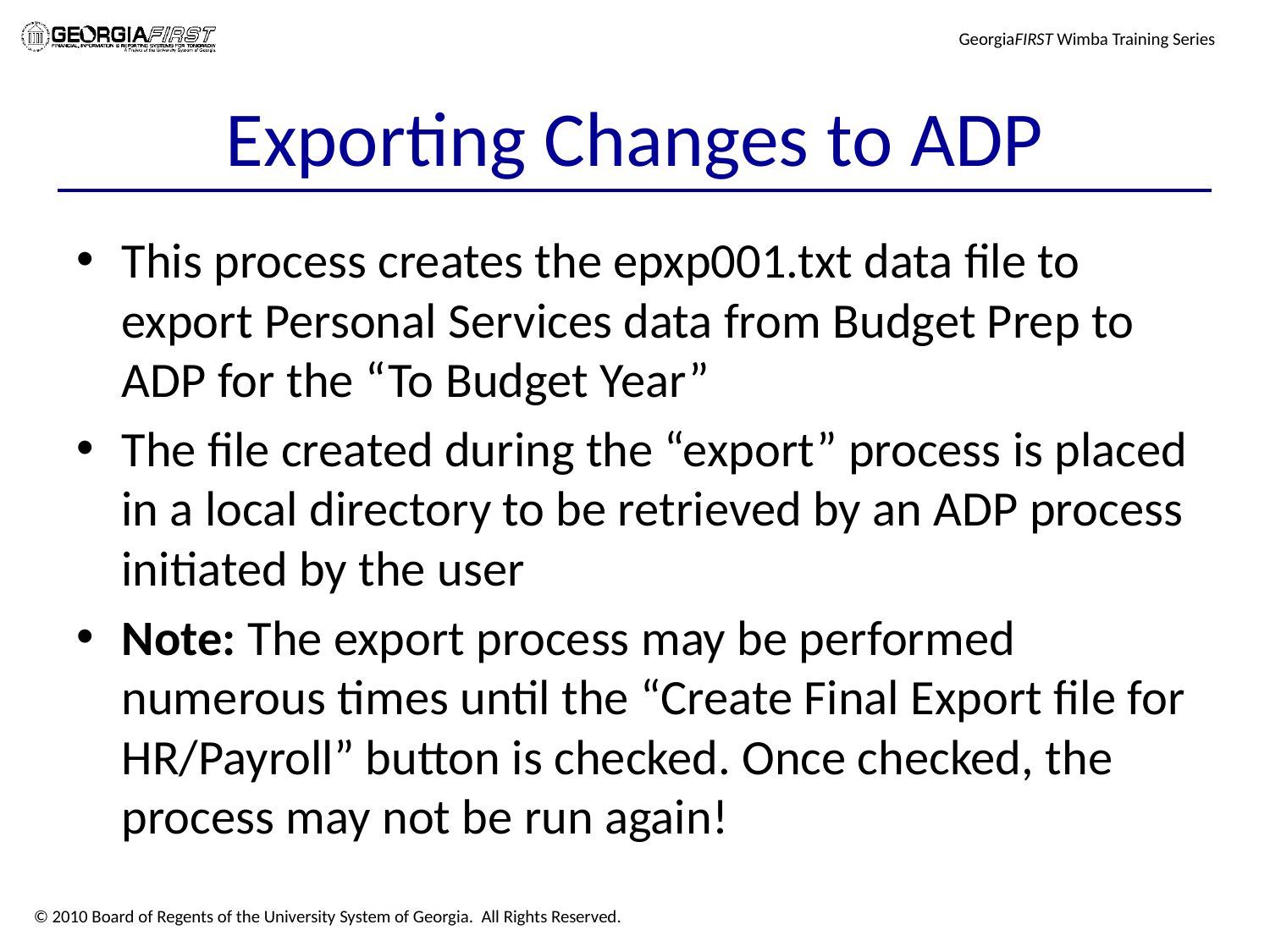

# Exporting Changes to ADP
This process creates the epxp001.txt data file to export Personal Services data from Budget Prep to ADP for the “To Budget Year”
The file created during the “export” process is placed in a local directory to be retrieved by an ADP process initiated by the user
Note: The export process may be performed numerous times until the “Create Final Export file for HR/Payroll” button is checked. Once checked, the process may not be run again!